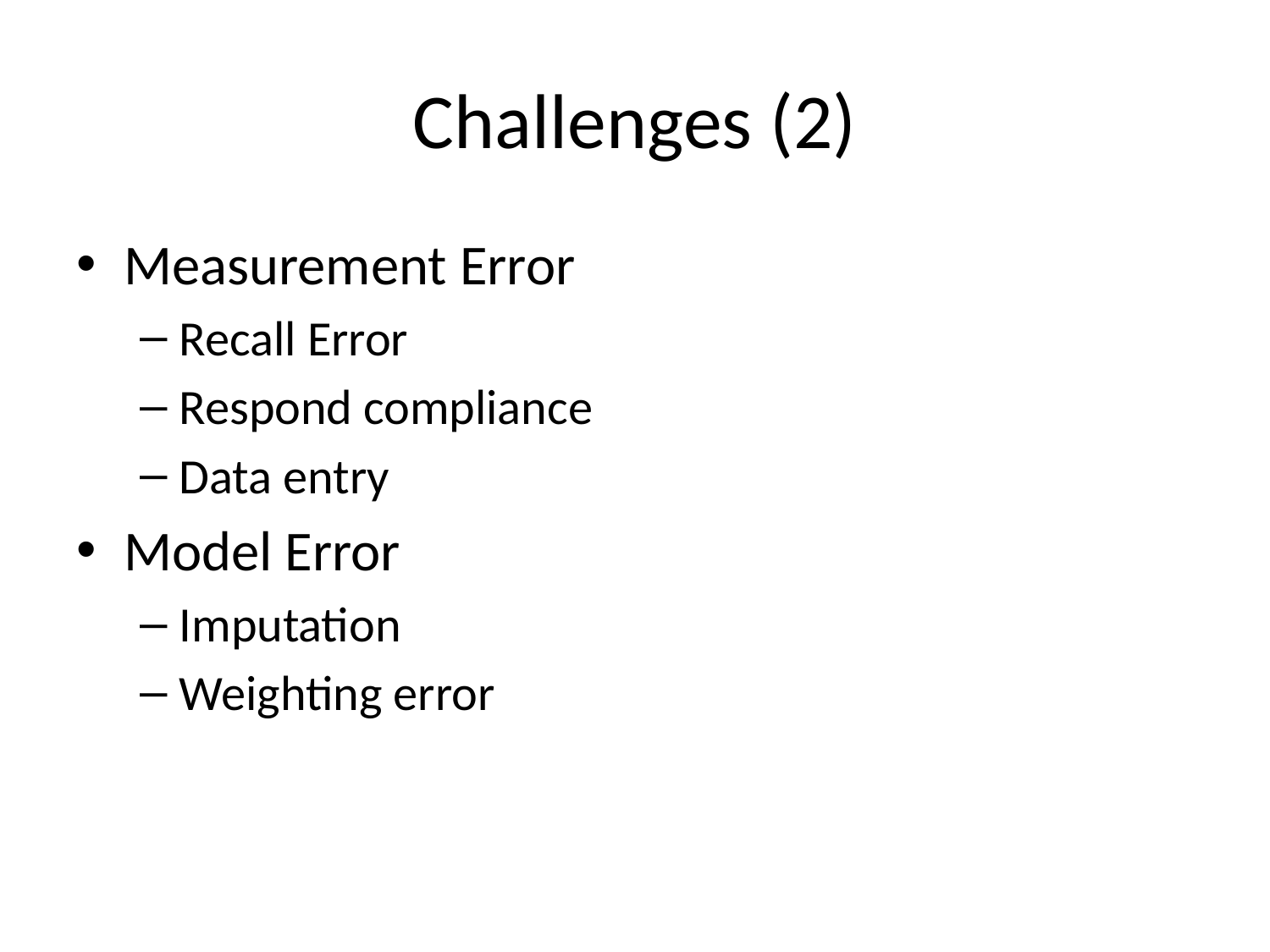

# Challenges (2)
Measurement Error
Recall Error
Respond compliance
Data entry
Model Error
Imputation
Weighting error